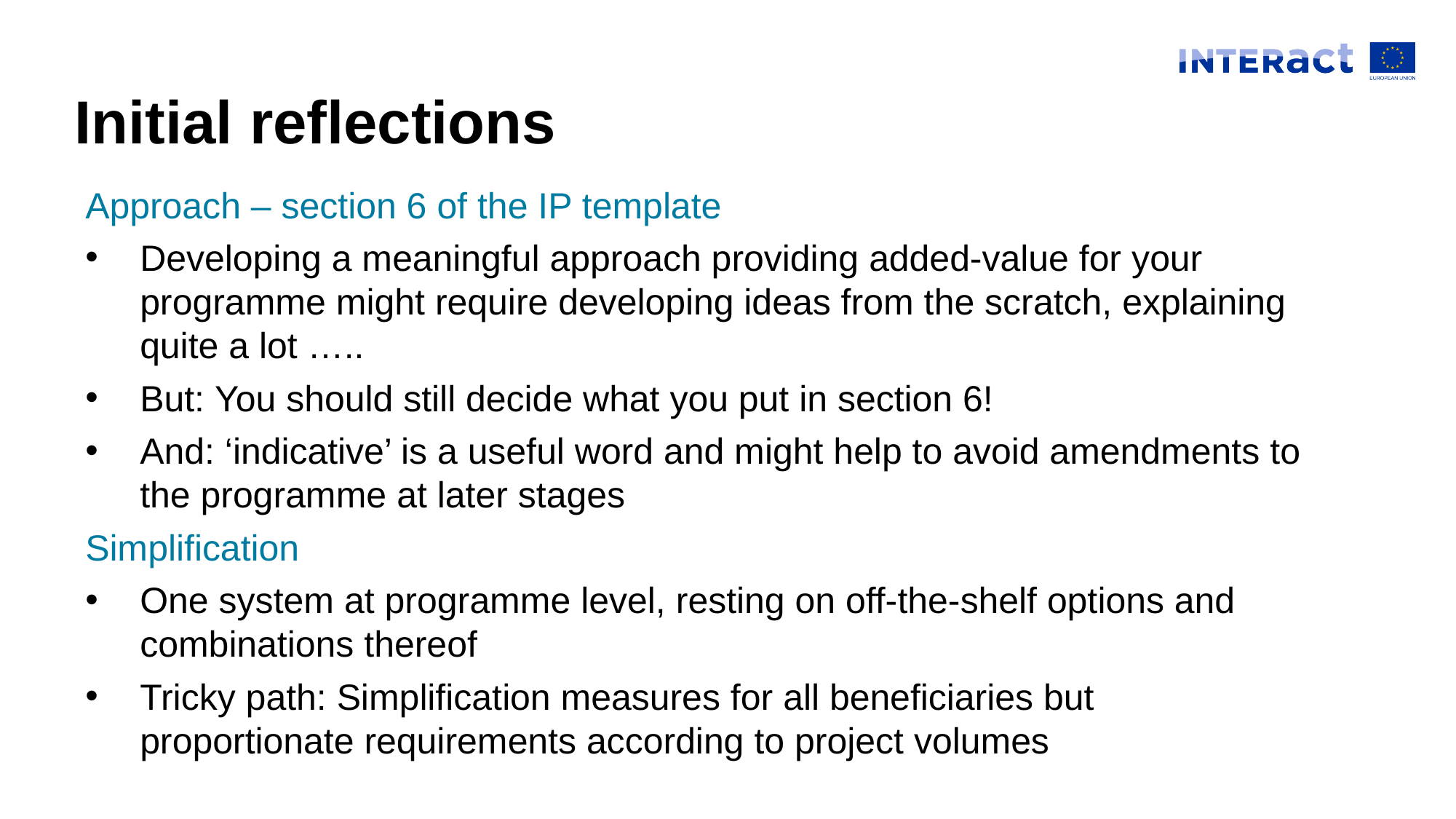

# Initial reflections
Approach – section 6 of the IP template
Developing a meaningful approach providing added-value for your programme might require developing ideas from the scratch, explaining quite a lot …..
But: You should still decide what you put in section 6!
And: ‘indicative’ is a useful word and might help to avoid amendments to the programme at later stages
Simplification
One system at programme level, resting on off-the-shelf options and combinations thereof
Tricky path: Simplification measures for all beneficiaries but proportionate requirements according to project volumes